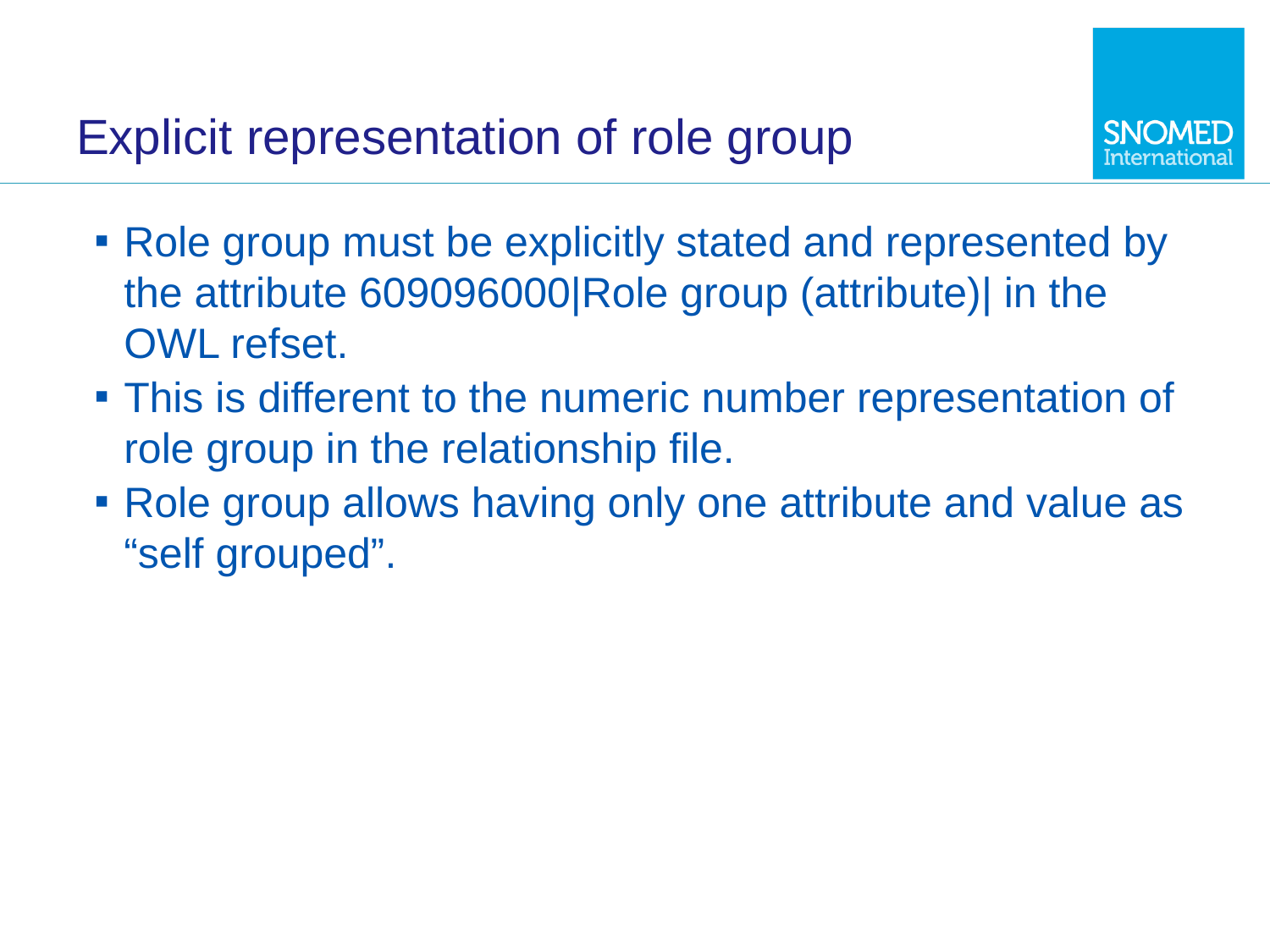

# Explicit representation of role group
Role group must be explicitly stated and represented by the attribute 609096000|Role group (attribute)| in the OWL refset.
This is different to the numeric number representation of role group in the relationship file.
Role group allows having only one attribute and value as “self grouped”.